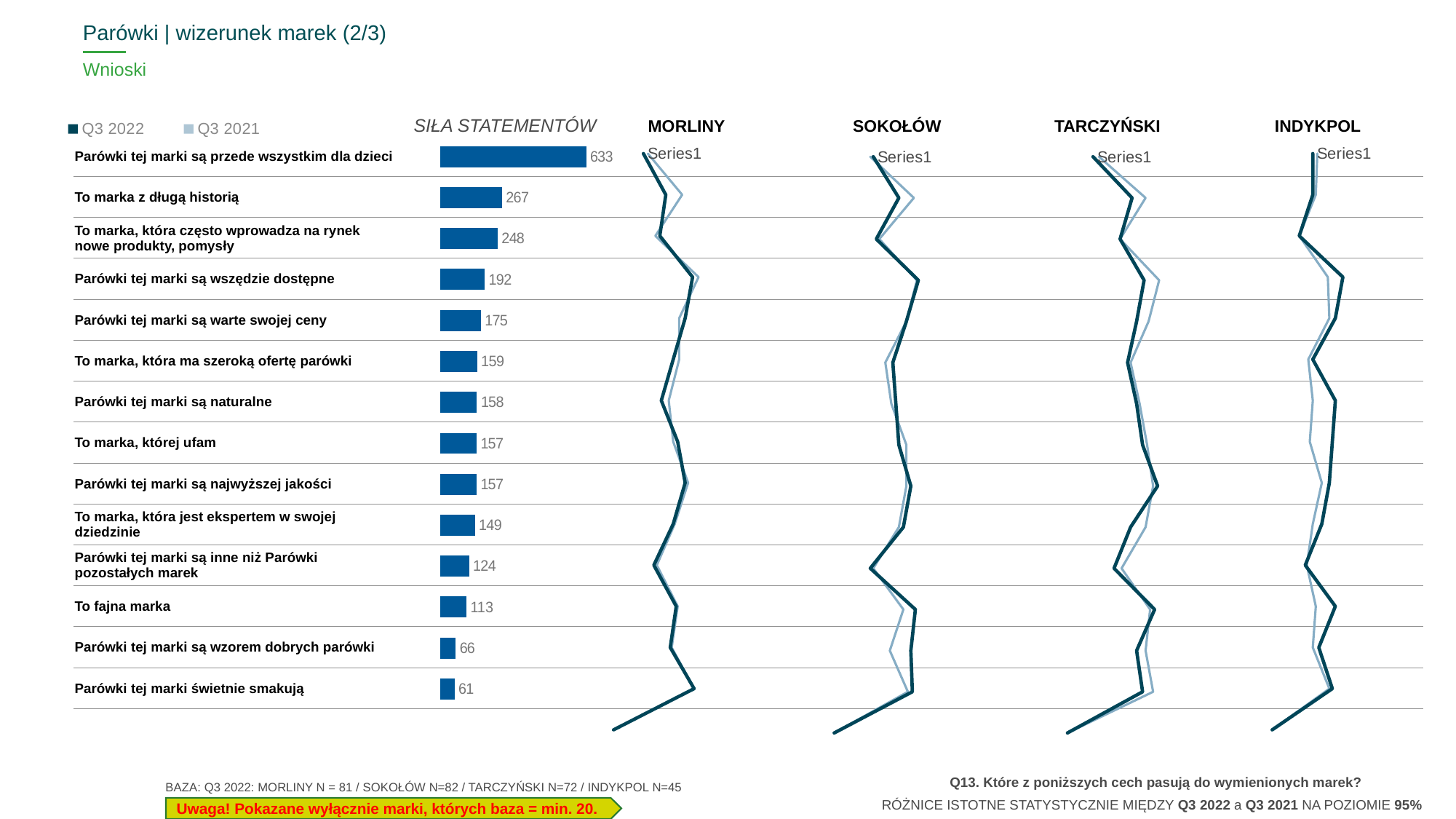

Parówki | wizerunek marek (2/3)
# Wnioski
| MORLINY | SOKOŁÓW | TARCZYŃSKI | INDYKPOL |
| --- | --- | --- | --- |

### Chart

| Category | Q3 2022 | Kolumna2 | Kolumna6 | Q3 2021 |
|---|---|---|---|---|
|  | None | None | None | None |
|  | None | None | None | None |
|  | None | None | None | None |
|  | None | None | None | None |
|  | None | None | None | None |
|  | None | None | None | None |
|  | None | None | None | None |
SIŁA STATEMENTÓW

### Chart

| Category | Q3 2022 | Q3 2021 |
|---|---|---|

### Chart

| Category | Q3 2022 | Q3 2021 |
|---|---|---|
| Parówki tej marki są przede wszystkim dla dzieci |  |
| --- | --- |
| To marka z długą historią |  |
| To marka, która często wprowadza na rynek nowe produkty, pomysły |  |
| Parówki tej marki są wszędzie dostępne |  |
| Parówki tej marki są warte swojej ceny |  |
| To marka, która ma szeroką ofertę parówki |  |
| Parówki tej marki są naturalne |  |
| To marka, której ufam |  |
| Parówki tej marki są najwyższej jakości |  |
| To marka, która jest ekspertem w swojej dziedzinie |  |
| Parówki tej marki są inne niż Parówki pozostałych marek |  |
| To fajna marka |  |
| Parówki tej marki są wzorem dobrych parówki |  |
| Parówki tej marki świetnie smakują |  |
|  |  |

### Chart

| Category | Seria 1 |
|---|---|
|  | 633.0 |
|  | 267.0 |
|  | 248.0 |
|  | 192.0 |
|  | 175.0 |
|  | 159.0 |
|  | 158.0 |
|  | 157.0 |
|  | 157.0 |
|  | 149.0 |
|  | 124.0 |
|  | 113.0 |
|  | 66.0 |
|  | 61.0 |
|  | None |

### Chart

| Category | Q3 2022 | Q3 2021 |
|---|---|---|

### Chart

| Category | Q3 2022 | Q3 2021 |
|---|---|---|
Q13. Które z poniższych cech pasują do wymienionych marek?

BAZA: Q3 2022: MORLINY N = 81 / SOKOŁÓW N=82 / TARCZYŃSKI N=72 / INDYKPOL N=45
RÓŻNICE ISTOTNE STATYSTYCZNIE MIĘDZY Q3 2022 a Q3 2021 NA POZIOMIE 95%
Uwaga! Pokazane wyłącznie marki, których baza = min. 20.